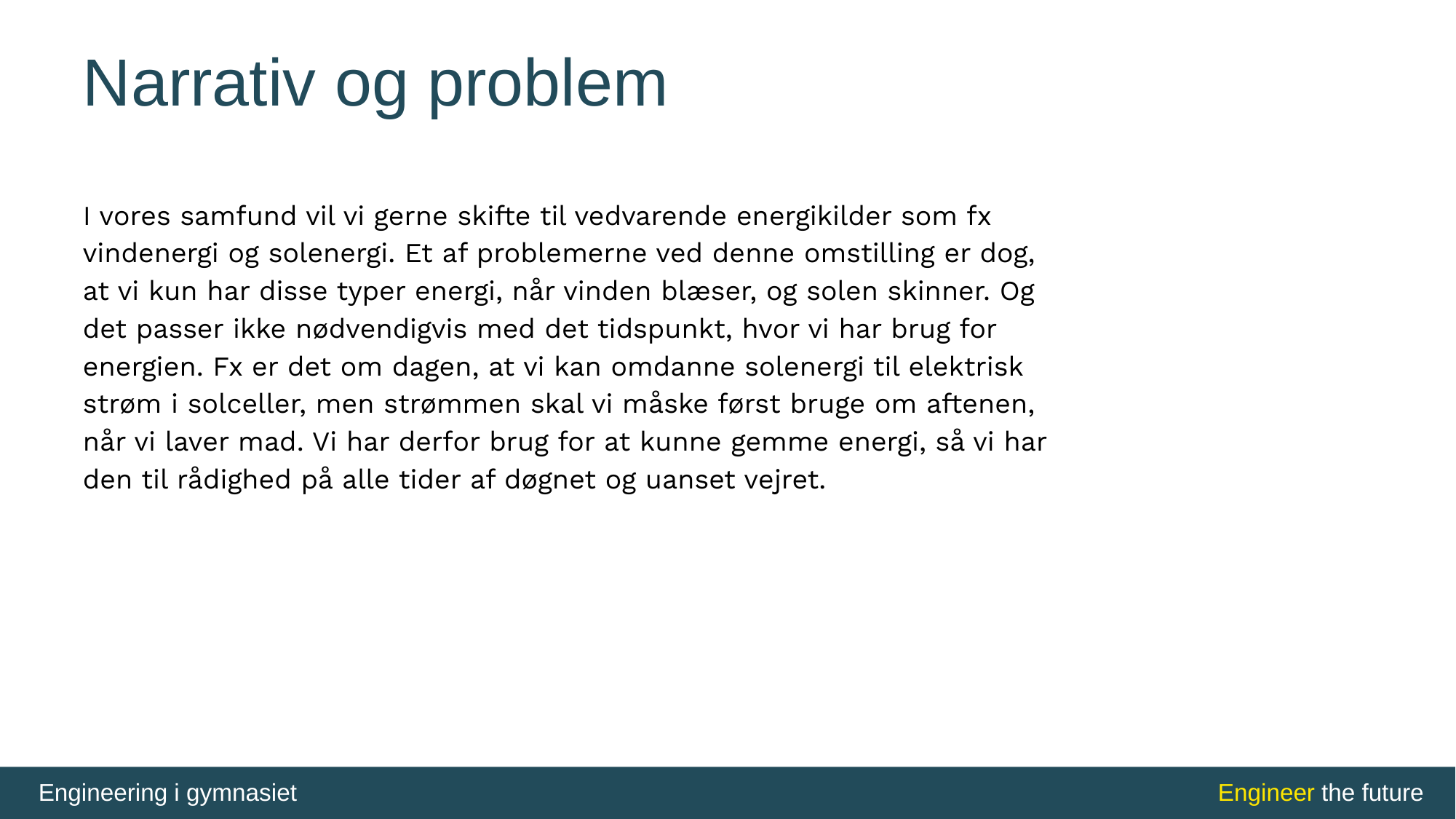

# Narrativ og problem
I vores samfund vil vi gerne skifte til vedvarende energikilder som fx vindenergi og solenergi. Et af problemerne ved denne omstilling er dog, at vi kun har disse typer energi, når vinden blæser, og solen skinner. Og det passer ikke nødvendigvis med det tidspunkt, hvor vi har brug for energien. Fx er det om dagen, at vi kan omdanne solenergi til elektrisk strøm i solceller, men strømmen skal vi måske først bruge om aftenen, når vi laver mad. Vi har derfor brug for at kunne gemme energi, så vi har den til rådighed på alle tider af døgnet og uanset vejret.